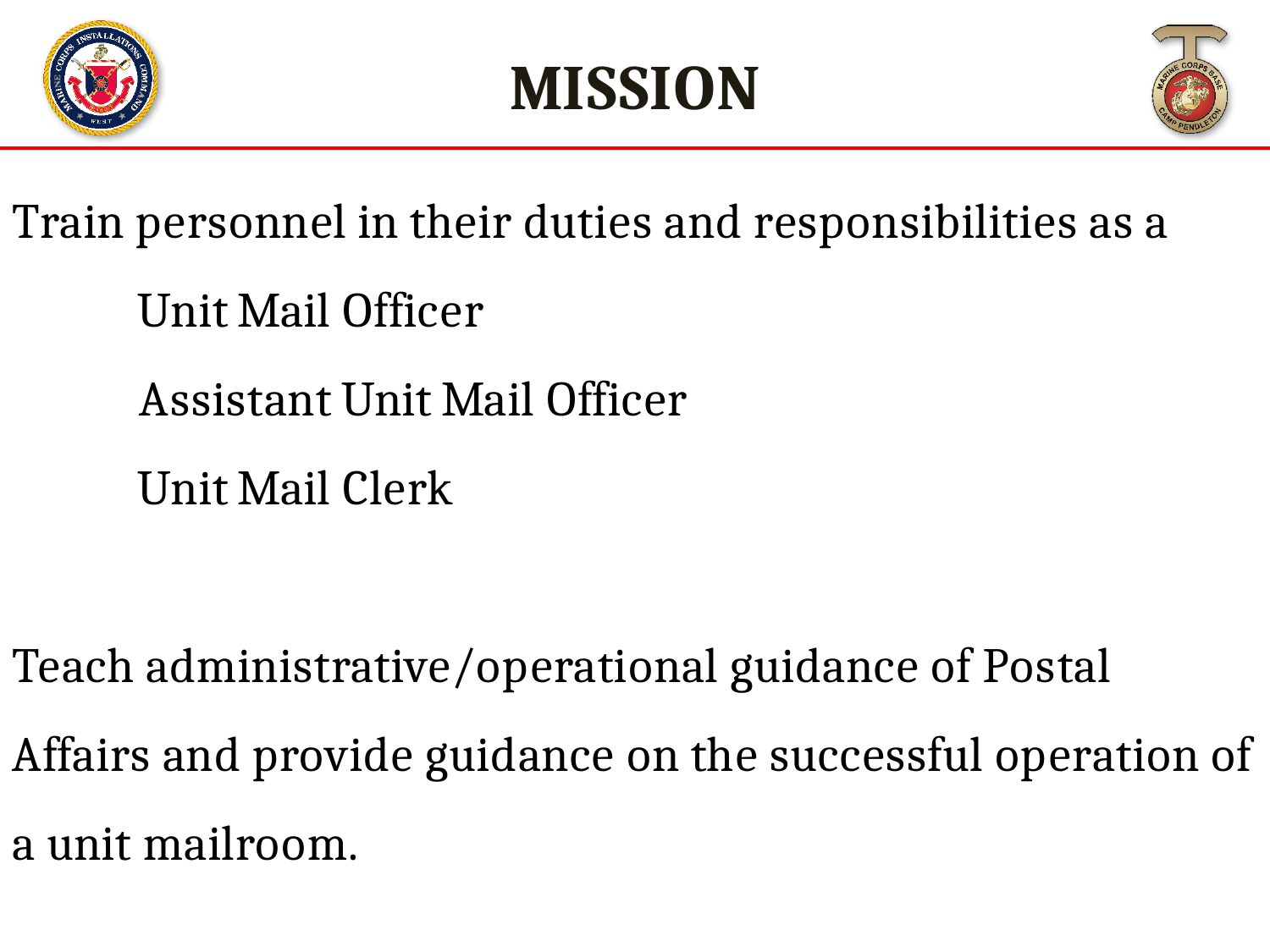

MISSION
Train personnel in their duties and responsibilities as a 	Unit Mail Officer
	Assistant Unit Mail Officer
	Unit Mail Clerk

Teach administrative/operational guidance of Postal Affairs and provide guidance on the successful operation of a unit mailroom.